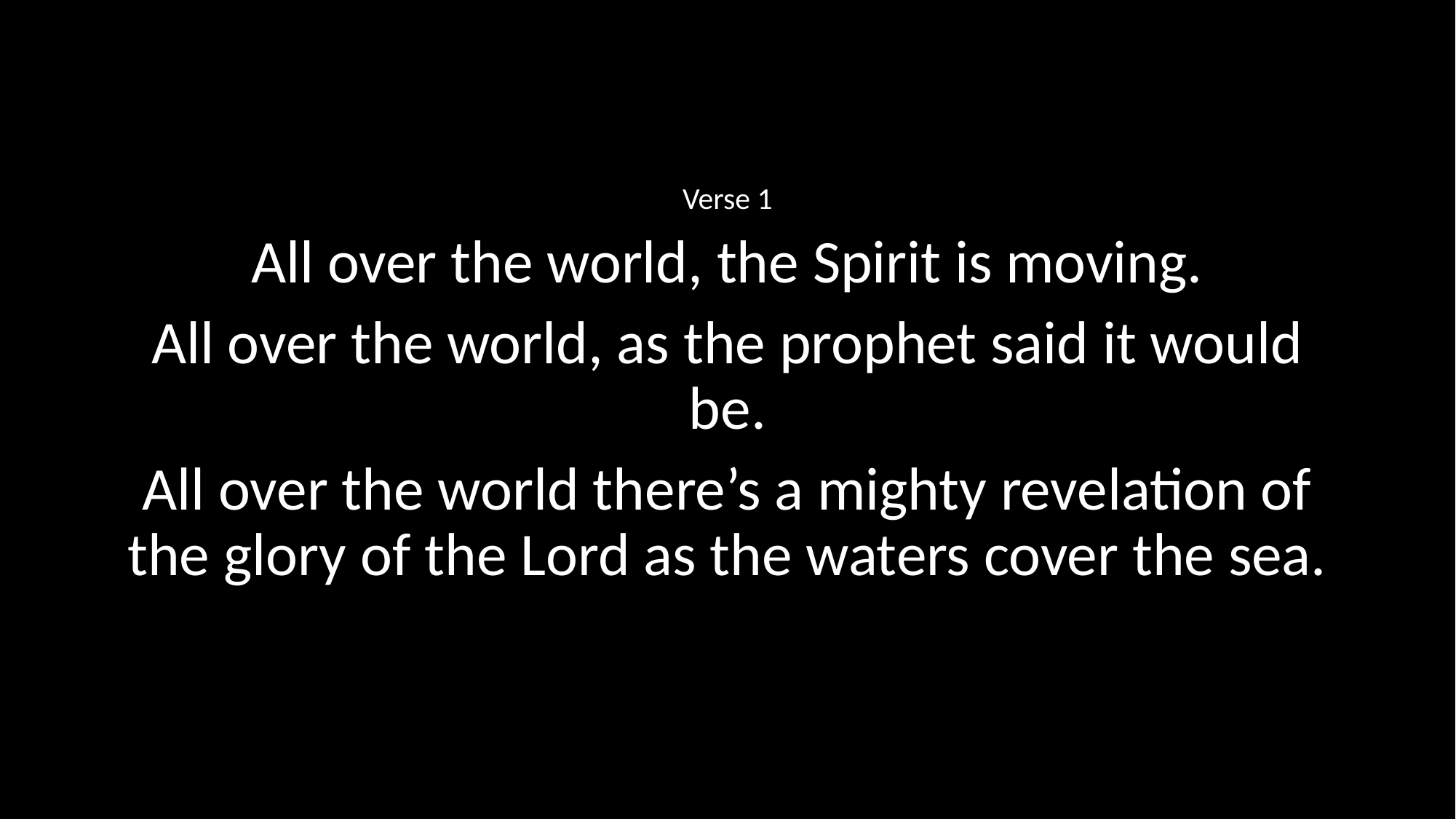

Verse 1
All over the world, the Spirit is moving.
All over the world, as the prophet said it would be.
All over the world there’s a mighty revelation of the glory of the Lord as the waters cover the sea.